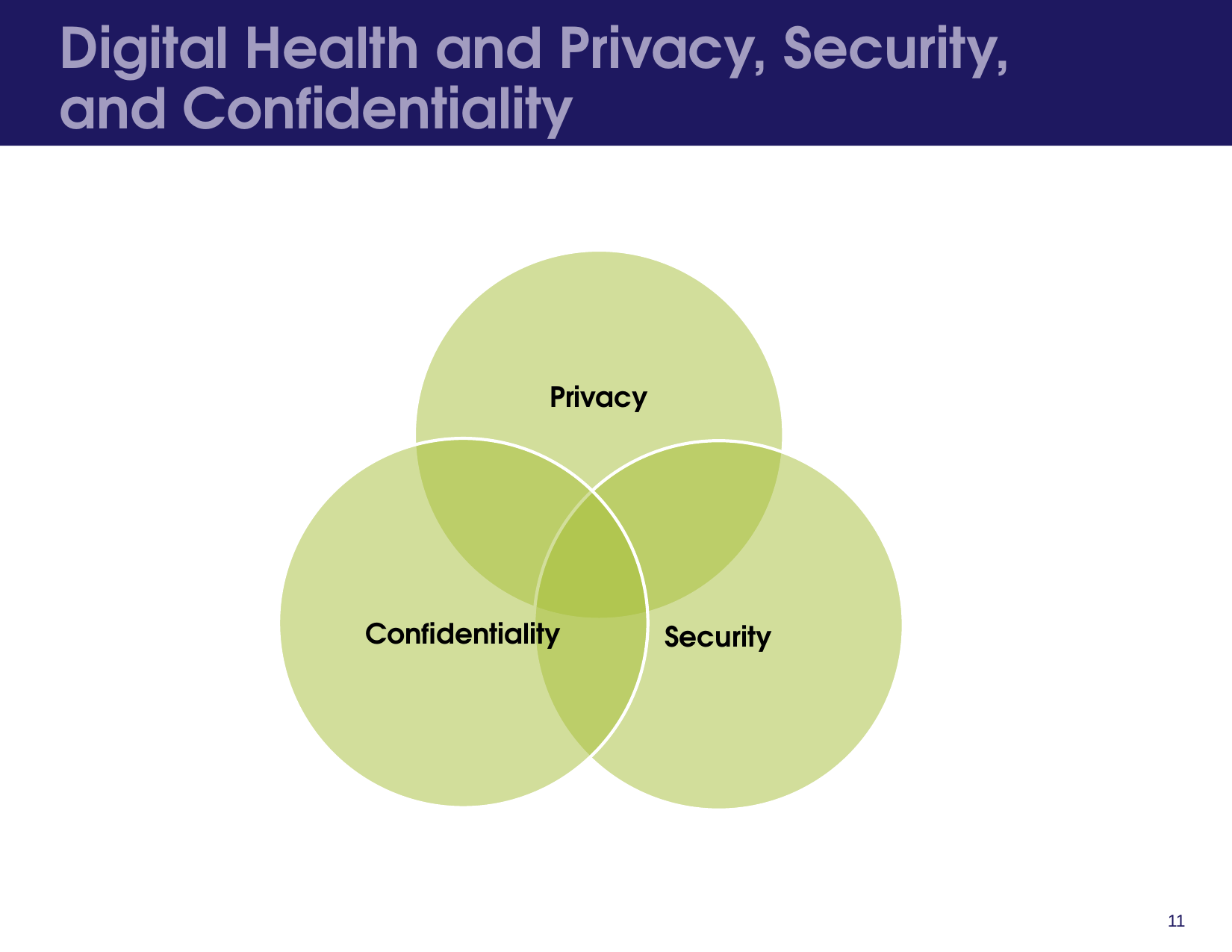

# Digital Health and Privacy, Security, and Confidentiality
Privacy
Security
Confidentiality
11